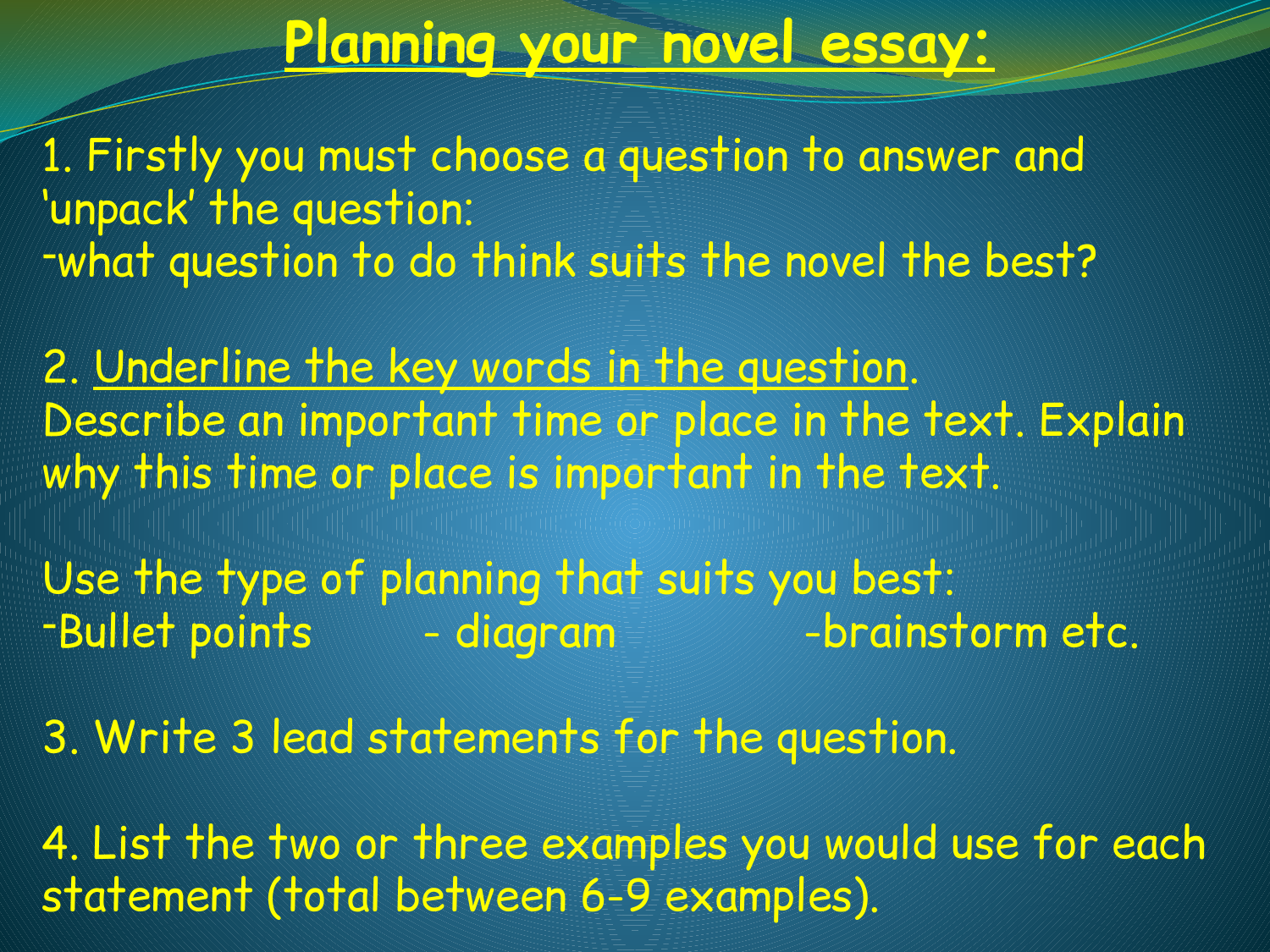

Planning your novel essay:

1. Firstly you must choose a question to answer and ‘unpack’ the question:
what question to do think suits the novel the best?

2. Underline the key words in the question.
Describe an important time or place in the text. Explain why this time or place is important in the text.

Use the type of planning that suits you best:
Bullet points	- diagram		-brainstorm etc.

3. Write 3 lead statements for the question.

4. List the two or three examples you would use for each statement (total between 6-9 examples).